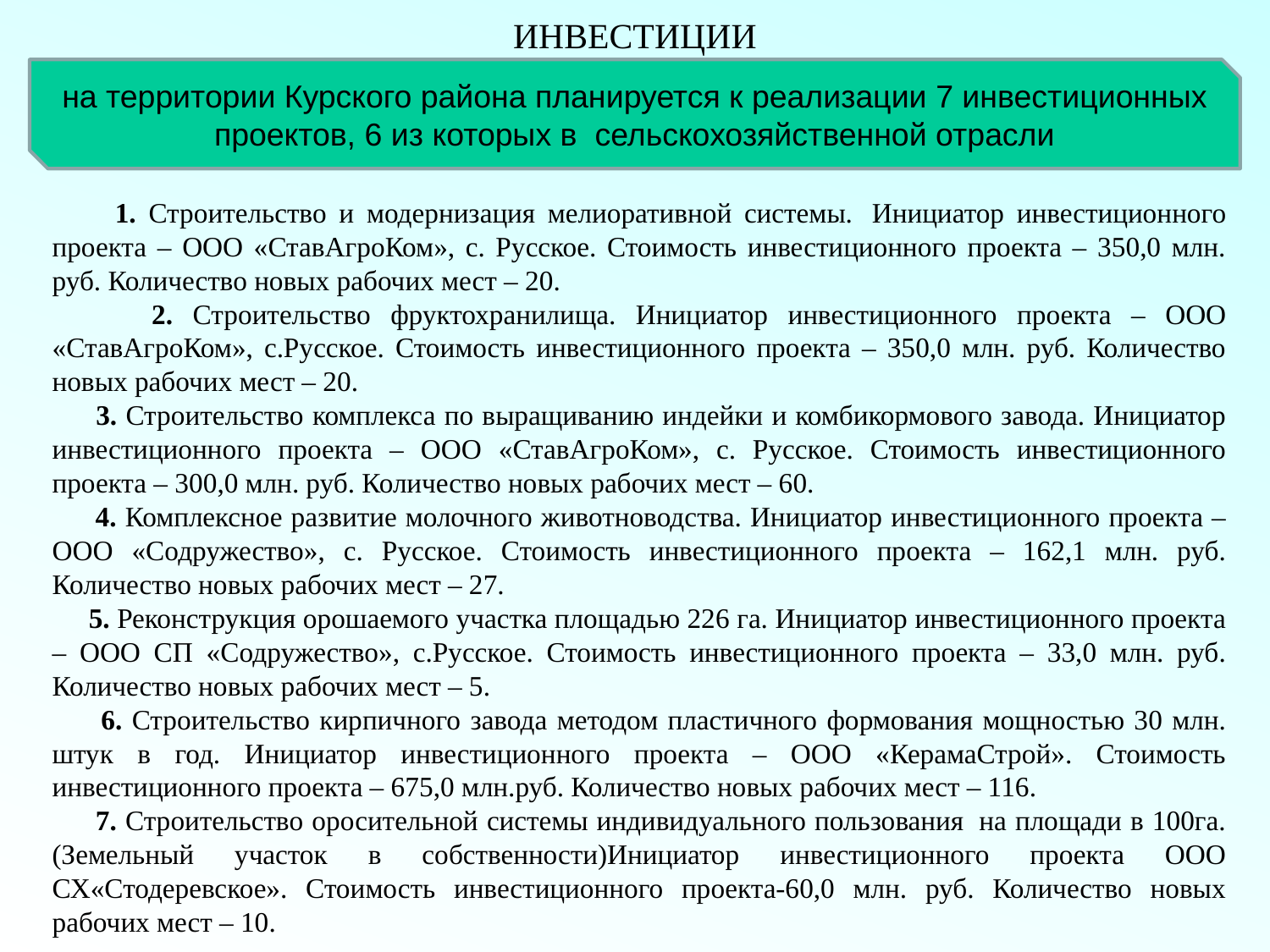

# ИНВЕСТИЦИИ
на территории Курского района планируется к реализации 7 инвестиционных проектов, 6 из которых в  сельскохозяйственной отрасли
     1. Строительство и модернизация мелиоративной системы.  Инициатор инвестиционного проекта – ООО «СтавАгроКом», с. Русское. Стоимость инвестиционного проекта – 350,0 млн. руб. Количество новых рабочих мест – 20.
     2. Строительство фруктохранилища. Инициатор инвестиционного проекта – ООО «СтавАгроКом», с.Русское. Стоимость инвестиционного проекта – 350,0 млн. руб. Количество новых рабочих мест – 20.
     3. Строительство комплекса по выращиванию индейки и комбикормового завода. Инициатор инвестиционного проекта – ООО «СтавАгроКом», с. Русское. Стоимость инвестиционного проекта – 300,0 млн. руб. Количество новых рабочих мест – 60.
     4. Комплексное развитие молочного животноводства. Инициатор инвестиционного проекта – ООО «Содружество», с. Русское. Стоимость инвестиционного проекта – 162,1 млн. руб. Количество новых рабочих мест – 27.
     5. Реконструкция орошаемого участка площадью 226 га. Инициатор инвестиционного проекта – ООО СП «Содружество», с.Русское. Стоимость инвестиционного проекта – 33,0 млн. руб. Количество новых рабочих мест – 5.
     6. Строительство кирпичного завода методом пластичного формования мощностью 30 млн. штук в год. Инициатор инвестиционного проекта – ООО «КерамаСтрой». Стоимость инвестиционного проекта – 675,0 млн.руб. Количество новых рабочих мест – 116.
     7. Строительство оросительной системы индивидуального пользования  на площади в 100га. (Земельный участок в собственности)Инициатор инвестиционного проекта ООО СХ«Стодеревское». Стоимость инвестиционного проекта-60,0 млн. руб. Количество новых рабочих мест – 10.